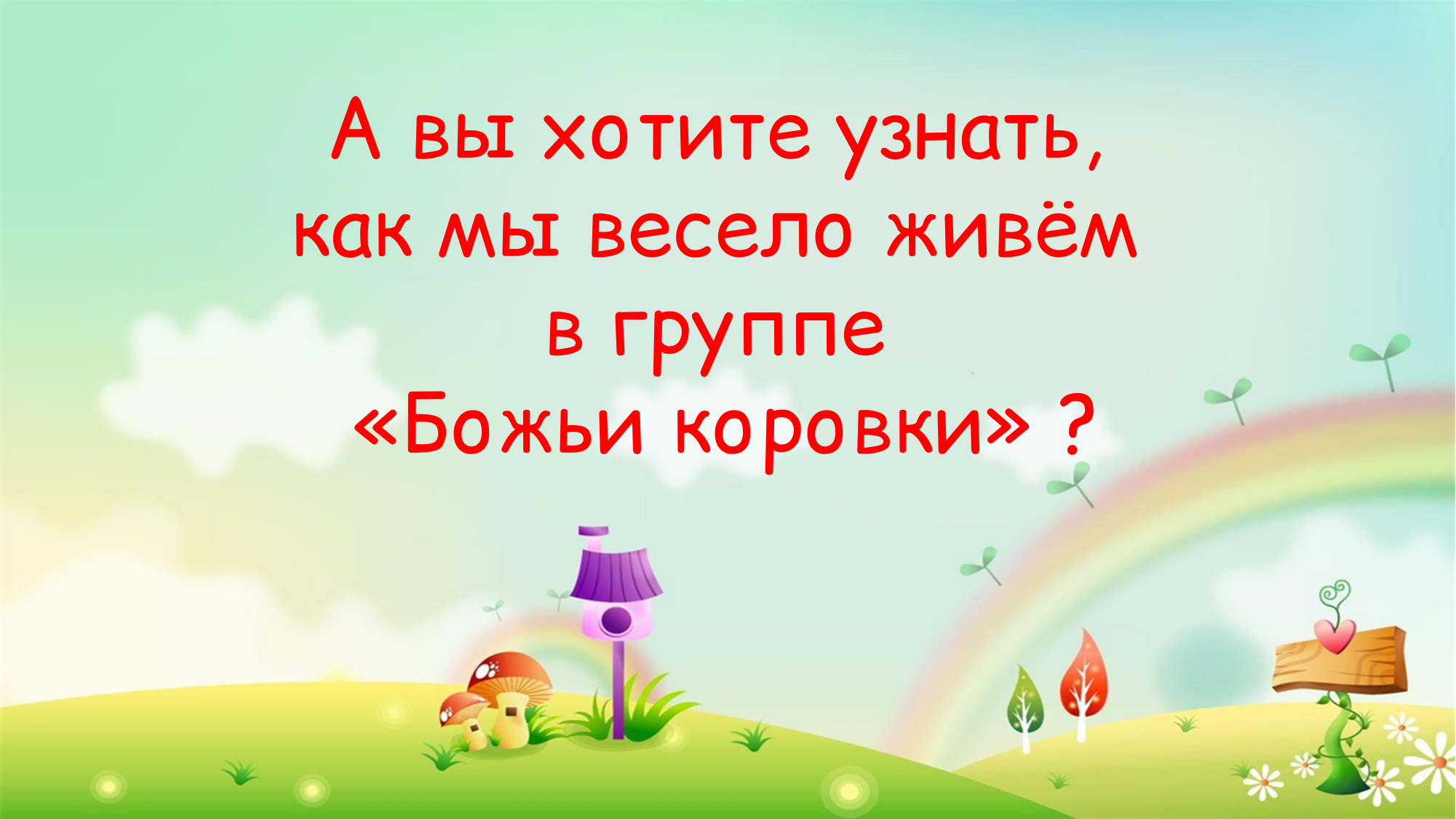

А вы хотите узнать,
как мы весело живём
в группе
«Божьи коровки» ?